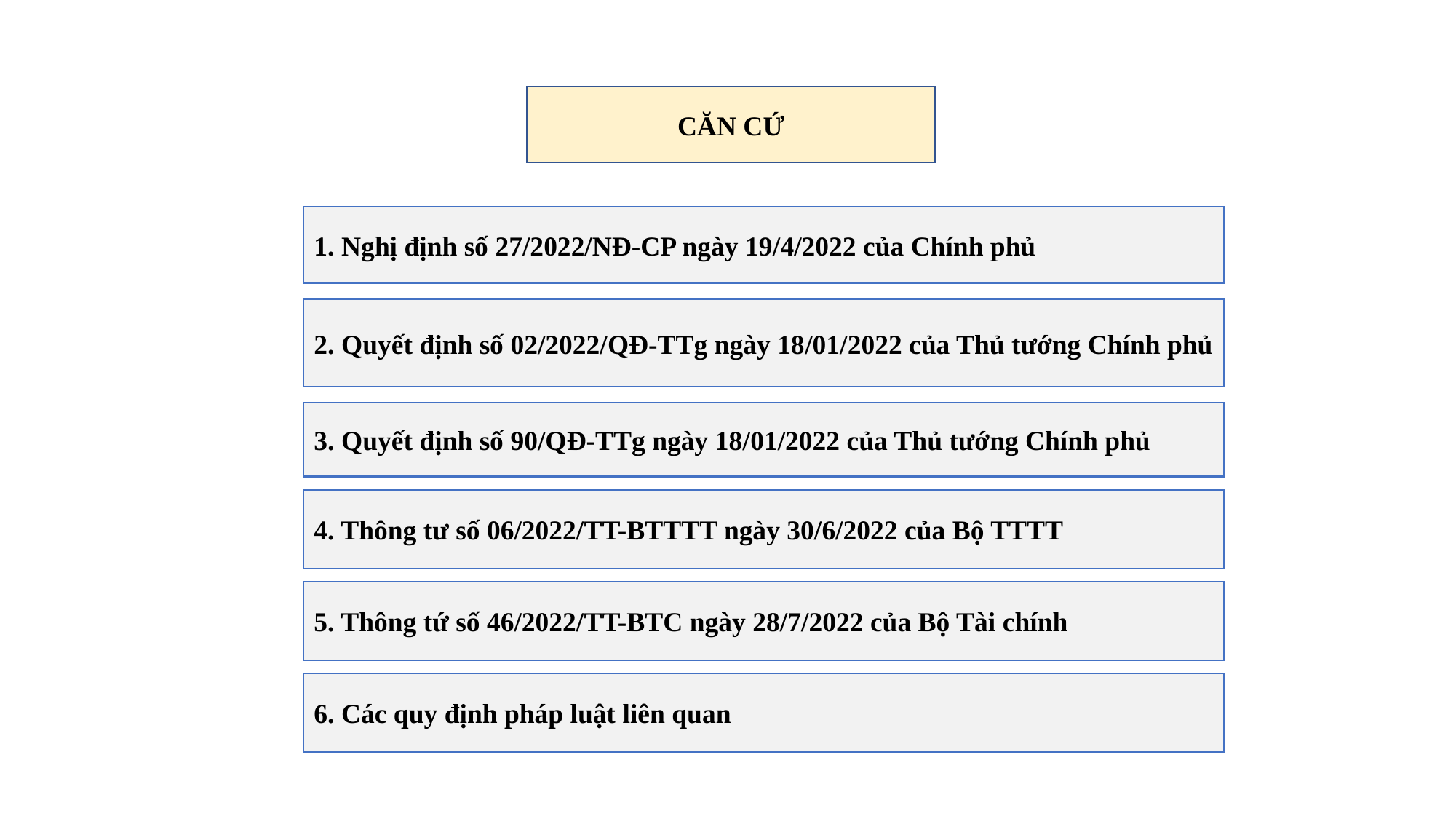

CĂN CỨ
1. Nghị định số 27/2022/NĐ-CP ngày 19/4/2022 của Chính phủ
2. Quyết định số 02/2022/QĐ-TTg ngày 18/01/2022 của Thủ tướng Chính phủ
3. Quyết định số 90/QĐ-TTg ngày 18/01/2022 của Thủ tướng Chính phủ
4. Thông tư số 06/2022/TT-BTTTT ngày 30/6/2022 của Bộ TTTT
5. Thông tứ số 46/2022/TT-BTC ngày 28/7/2022 của Bộ Tài chính
6. Các quy định pháp luật liên quan